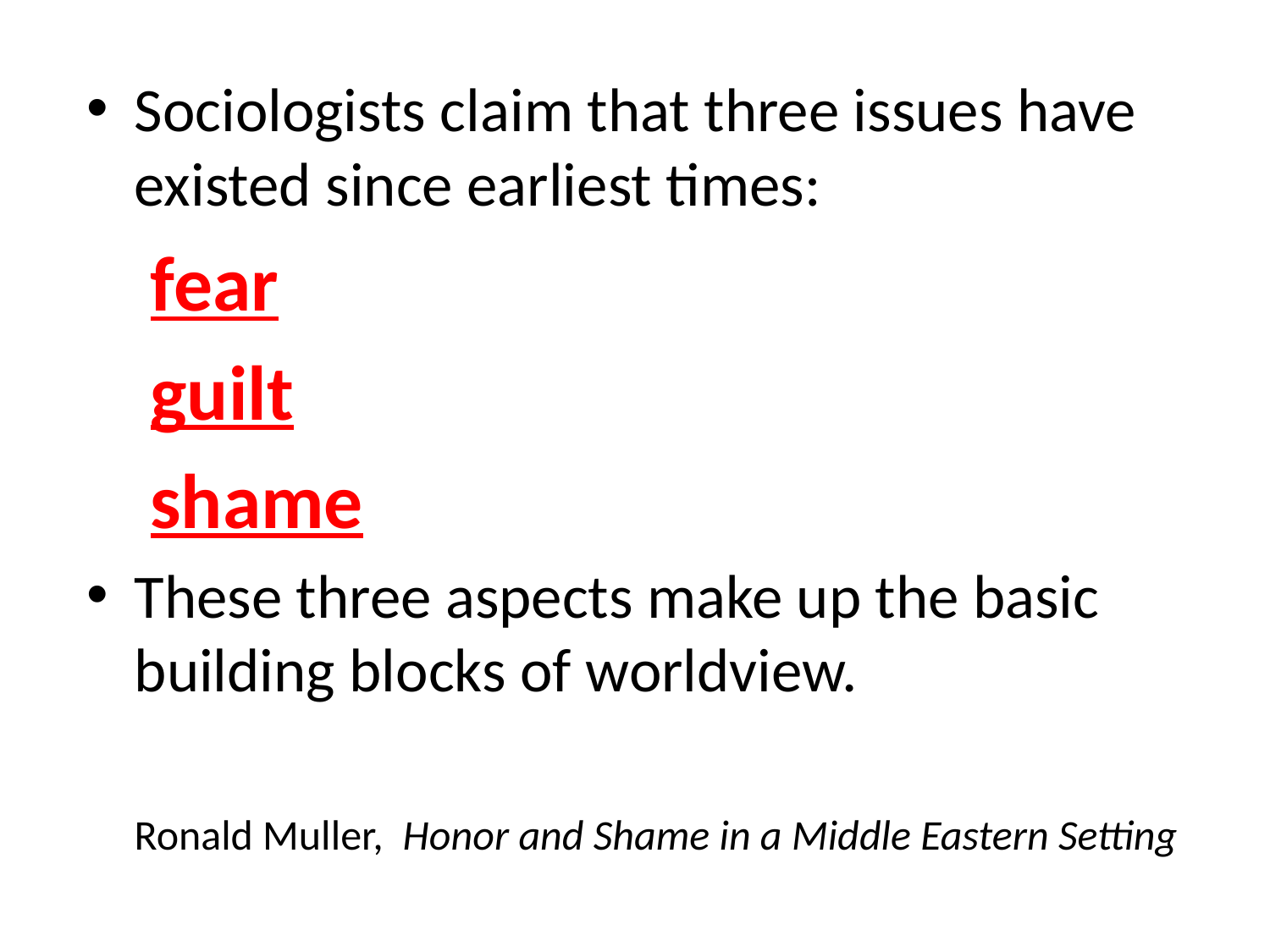

Sociologists claim that three issues have existed since earliest times:
fear
guilt
shame
These three aspects make up the basic building blocks of worldview.

	Ronald Muller,  Honor and Shame in a Middle Eastern Setting